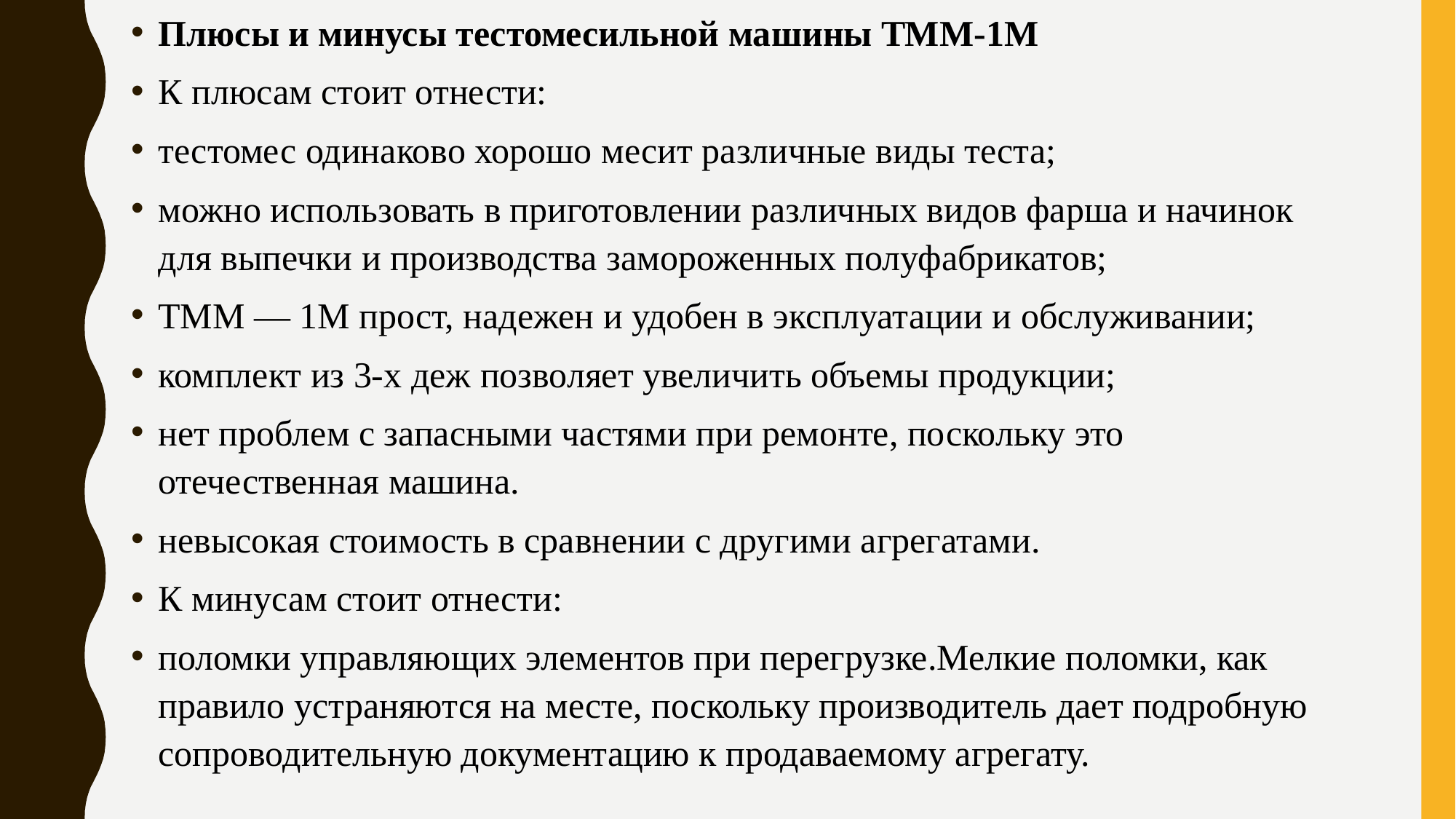

Плюсы и минусы тестомесильной машины ТММ-1М
К плюсам стоит отнести:
тестомес одинаково хорошо месит различные виды теста;
можно использовать в приготовлении различных видов фарша и начинок для выпечки и производства замороженных полуфабрикатов;
ТММ — 1М прост, надежен и удобен в эксплуатации и обслуживании;
комплект из 3-х деж позволяет увеличить объемы продукции;
нет проблем с запасными частями при ремонте, поскольку это отечественная машина.
невысокая стоимость в сравнении с другими агрегатами.
К минусам стоит отнести:
поломки управляющих элементов при перегрузке.Мелкие поломки, как правило устраняются на месте, поскольку производитель дает подробную сопроводительную документацию к продаваемому агрегату.